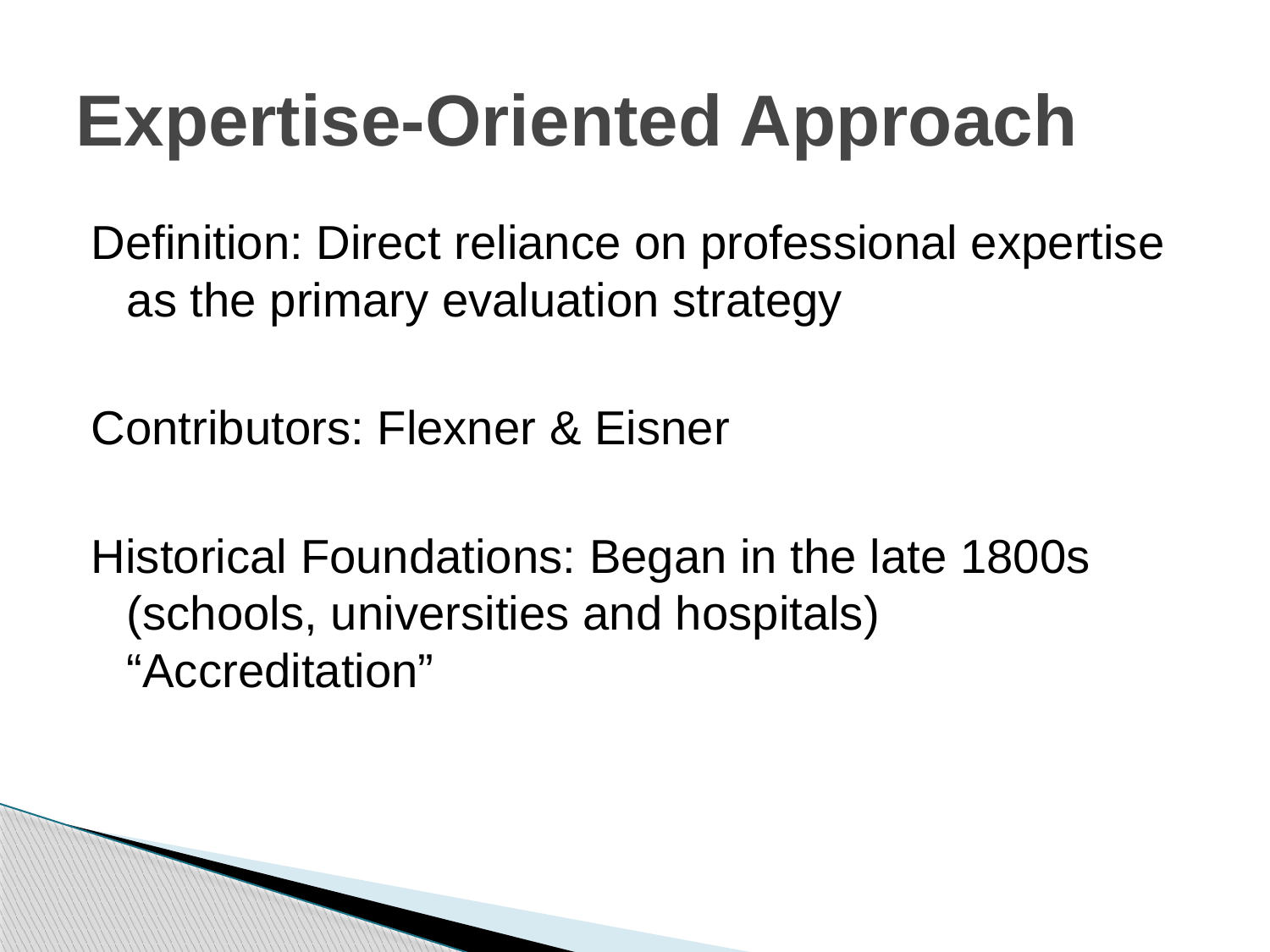

# Expertise-Oriented Approach
Definition: Direct reliance on professional expertise as the primary evaluation strategy

Contributors: Flexner & Eisner

Historical Foundations: Began in the late 1800s (schools, universities and hospitals) “Accreditation”